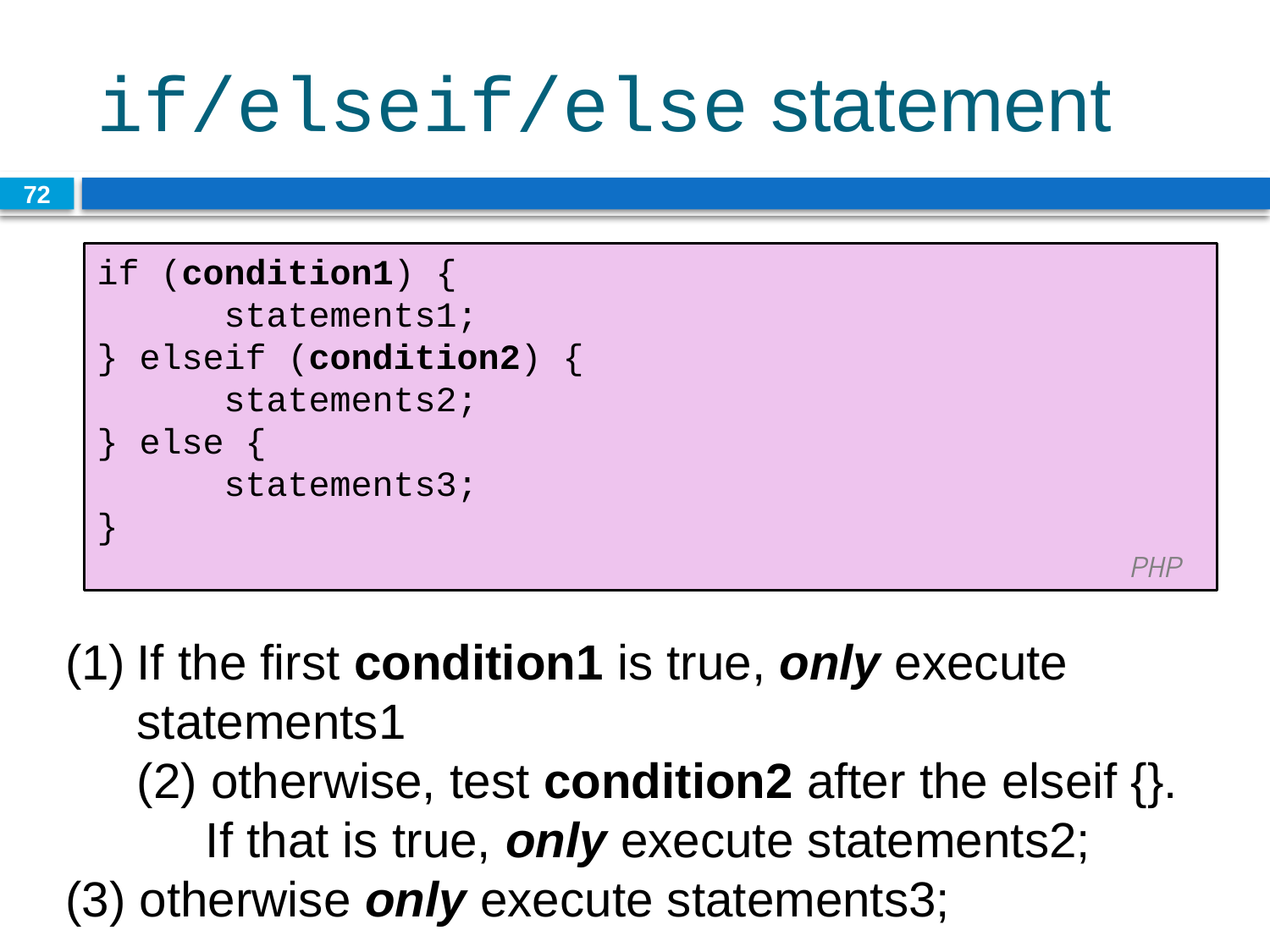

# if/elseif/else statement
72
if (condition1) {
	statements1;
} elseif (condition2) {
	statements2;
} else {
	statements3;
}					            			  							 PHP
If the first condition1 is true, only execute statements1
(2) otherwise, test condition2 after the elseif {}.
     If that is true, only execute statements2;
(3) otherwise only execute statements3;